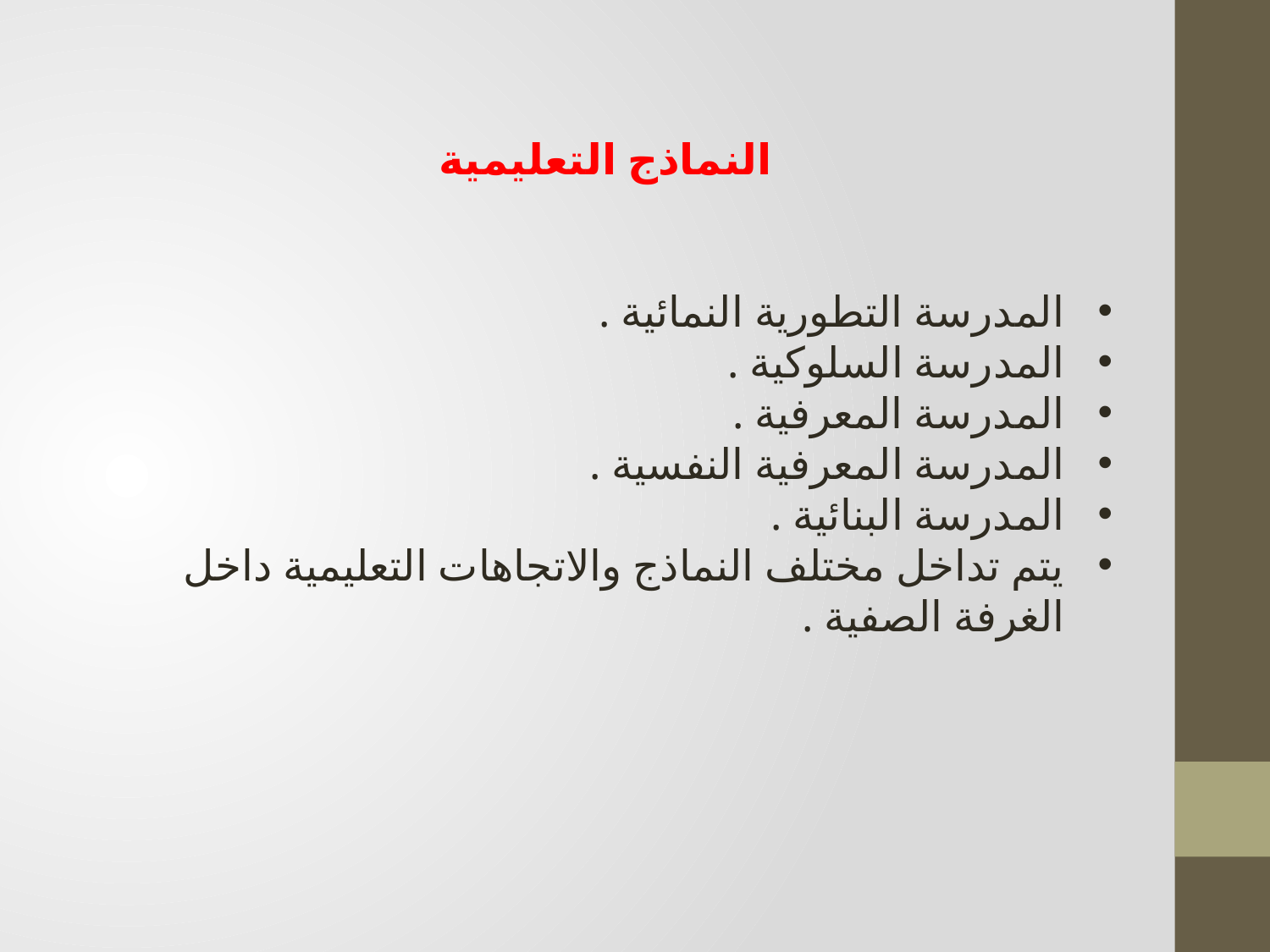

النماذج التعليمية

المدرسة التطورية النمائية .
المدرسة السلوكية .
المدرسة المعرفية .
المدرسة المعرفية النفسية .
المدرسة البنائية .
يتم تداخل مختلف النماذج والاتجاهات التعليمية داخل الغرفة الصفية .